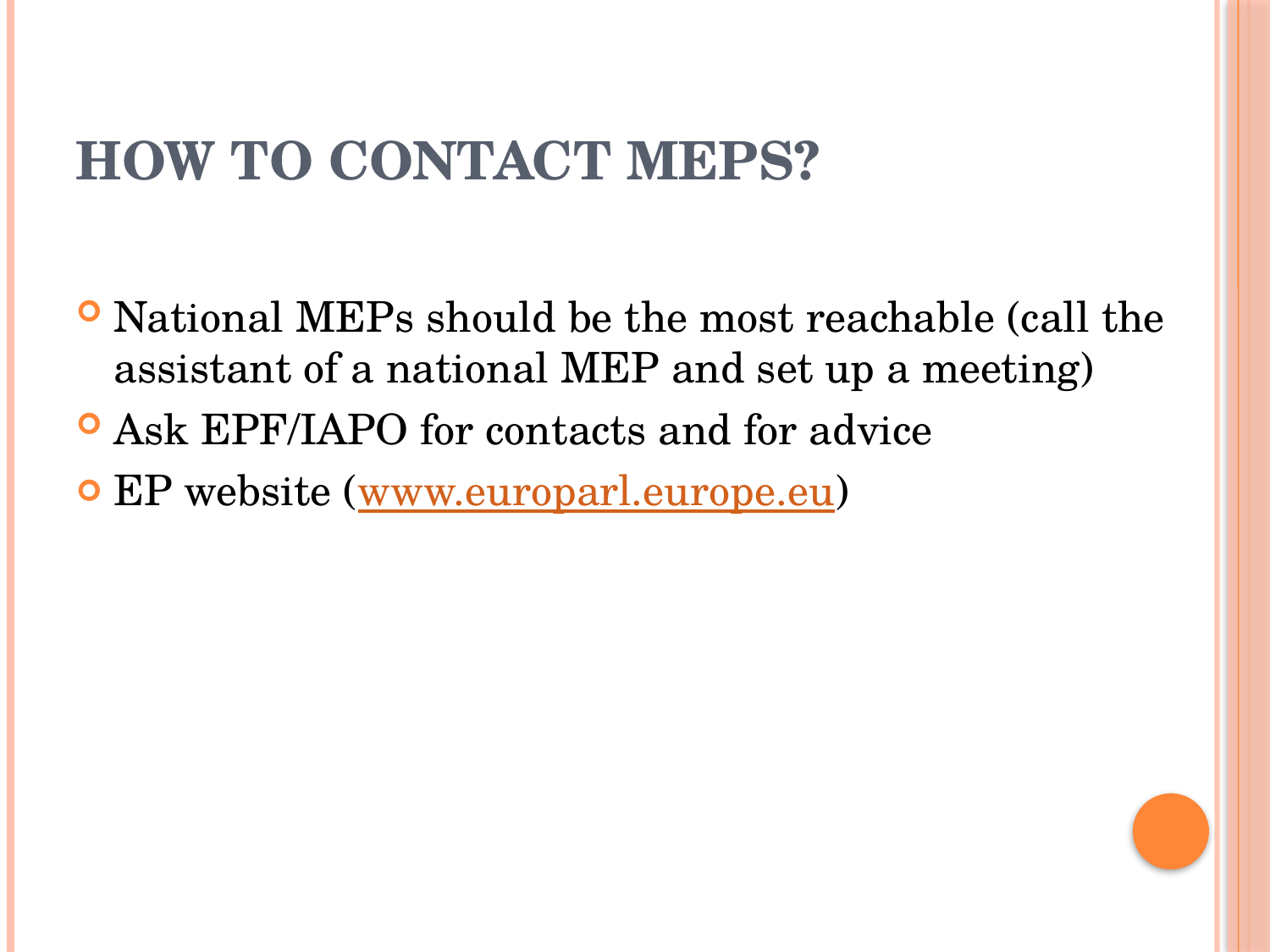

# How to contact MEPs?

National MEPs should be the most reachable (call the assistant of a national MEP and set up a meeting)
Ask EPF/IAPO for contacts and for advice
EP website (www.europarl.europe.eu)